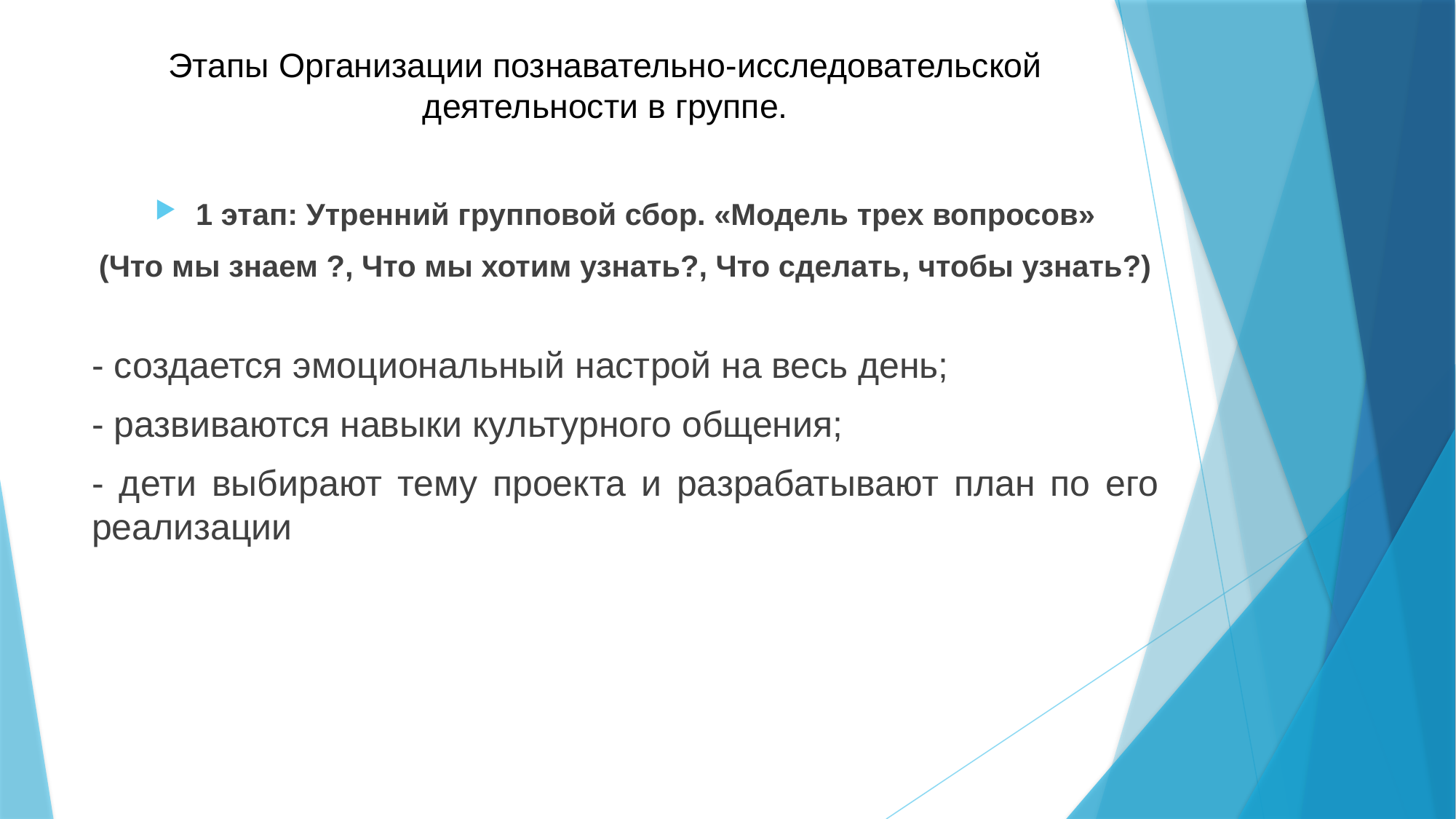

# Этапы Организации познавательно-исследовательской деятельности в группе.
1 этап: Утренний групповой сбор. «Модель трех вопросов»
(Что мы знаем ?, Что мы хотим узнать?, Что сделать, чтобы узнать?)
- создается эмоциональный настрой на весь день;
- развиваются навыки культурного общения;
- дети выбирают тему проекта и разрабатывают план по его реализации